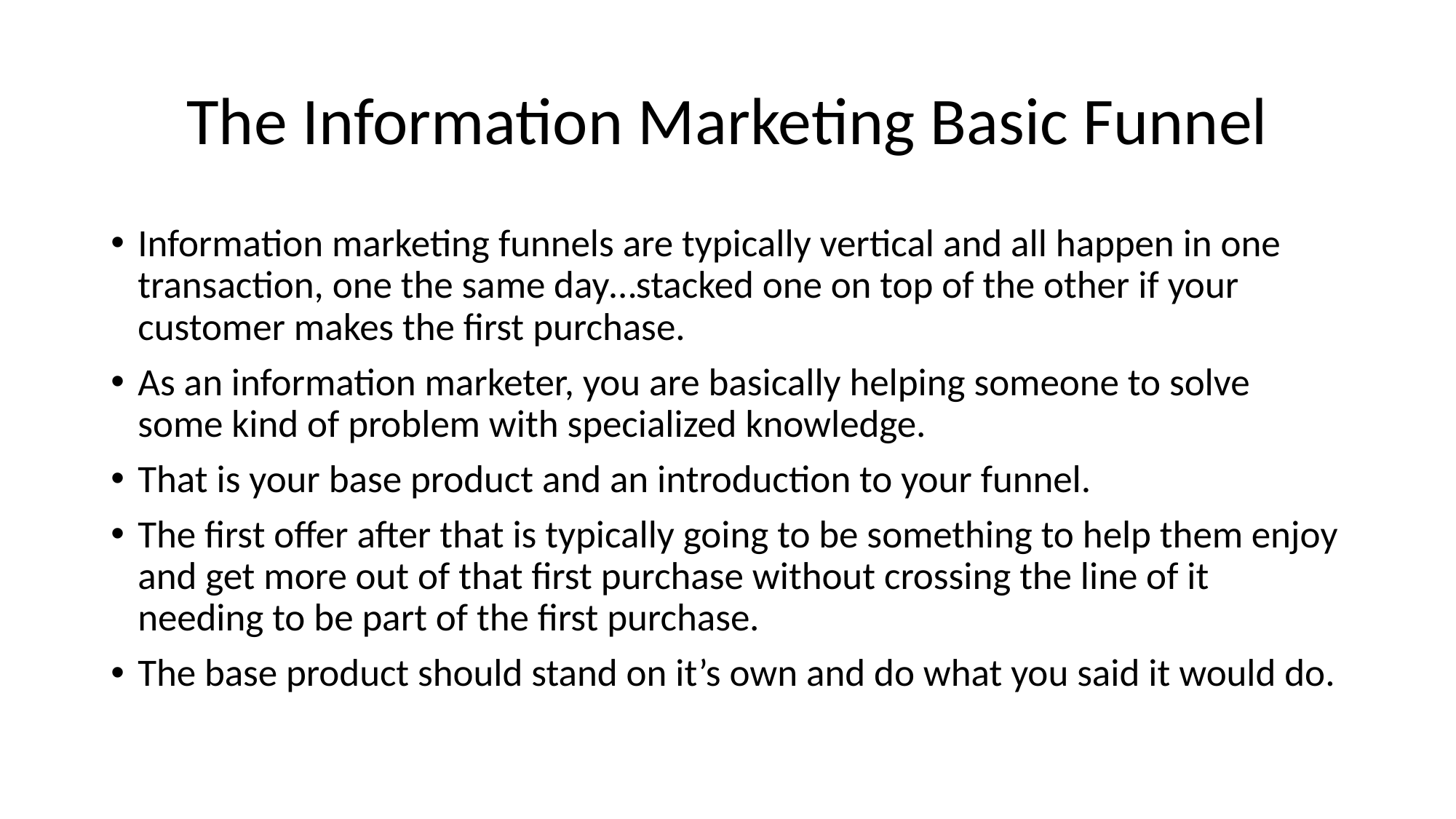

# The Information Marketing Basic Funnel
Information marketing funnels are typically vertical and all happen in one transaction, one the same day…stacked one on top of the other if your customer makes the first purchase.
As an information marketer, you are basically helping someone to solve some kind of problem with specialized knowledge.
That is your base product and an introduction to your funnel.
The first offer after that is typically going to be something to help them enjoy and get more out of that first purchase without crossing the line of it needing to be part of the first purchase.
The base product should stand on it’s own and do what you said it would do.